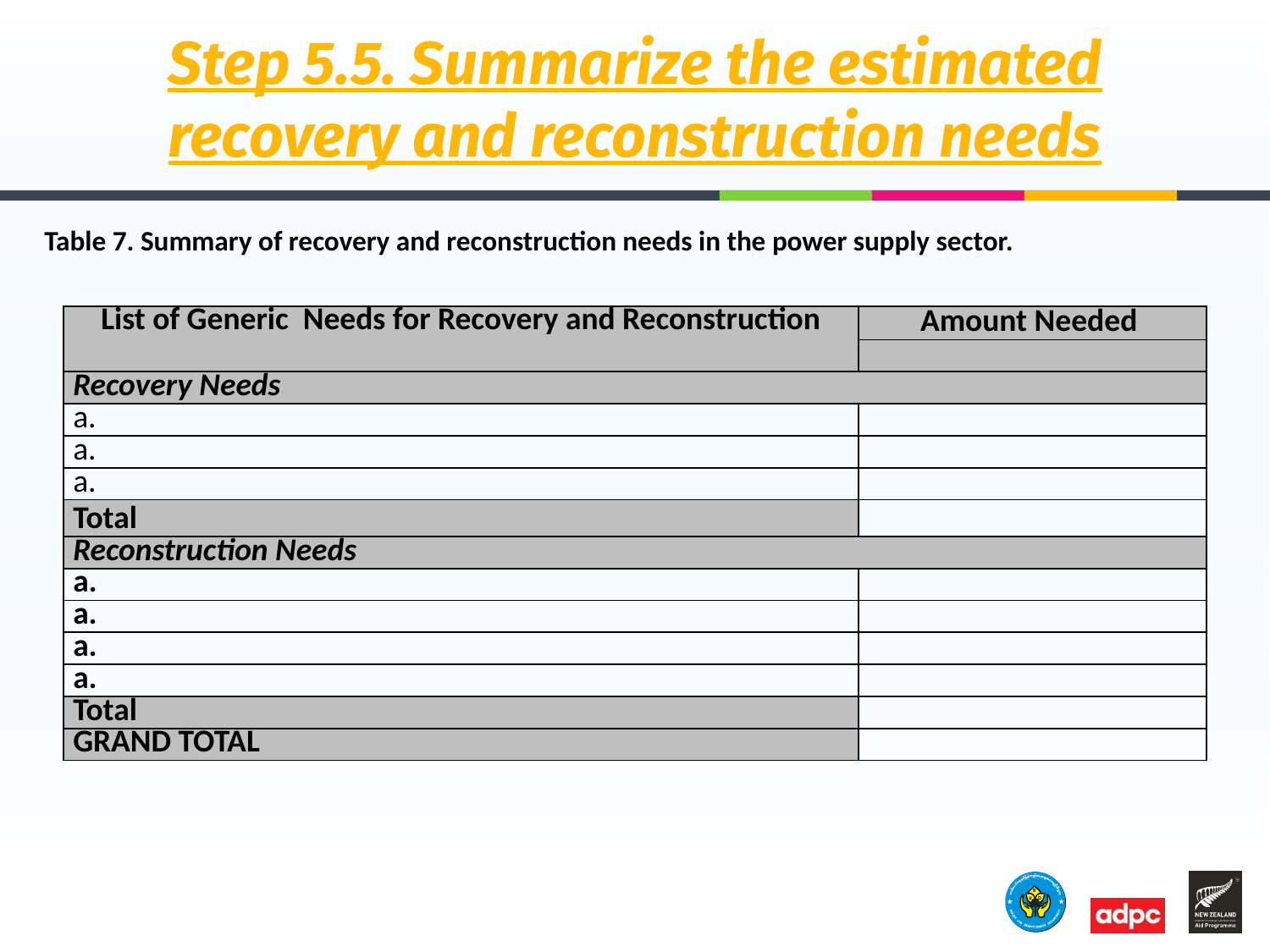

# Step 5.5. Summarize the estimated recovery and reconstruction needs
Table 7. Summary of recovery and reconstruction needs in the power supply sector.
| List of Generic Needs for Recovery and Reconstruction | Amount Needed |
| --- | --- |
|  |  |
| Recovery Needs |  |
|  |  |
|  |  |
|  |  |
| Total |  |
| Reconstruction Needs |  |
|  |  |
|  |  |
|  |  |
|  |  |
| Total |  |
| GRAND TOTAL |  |